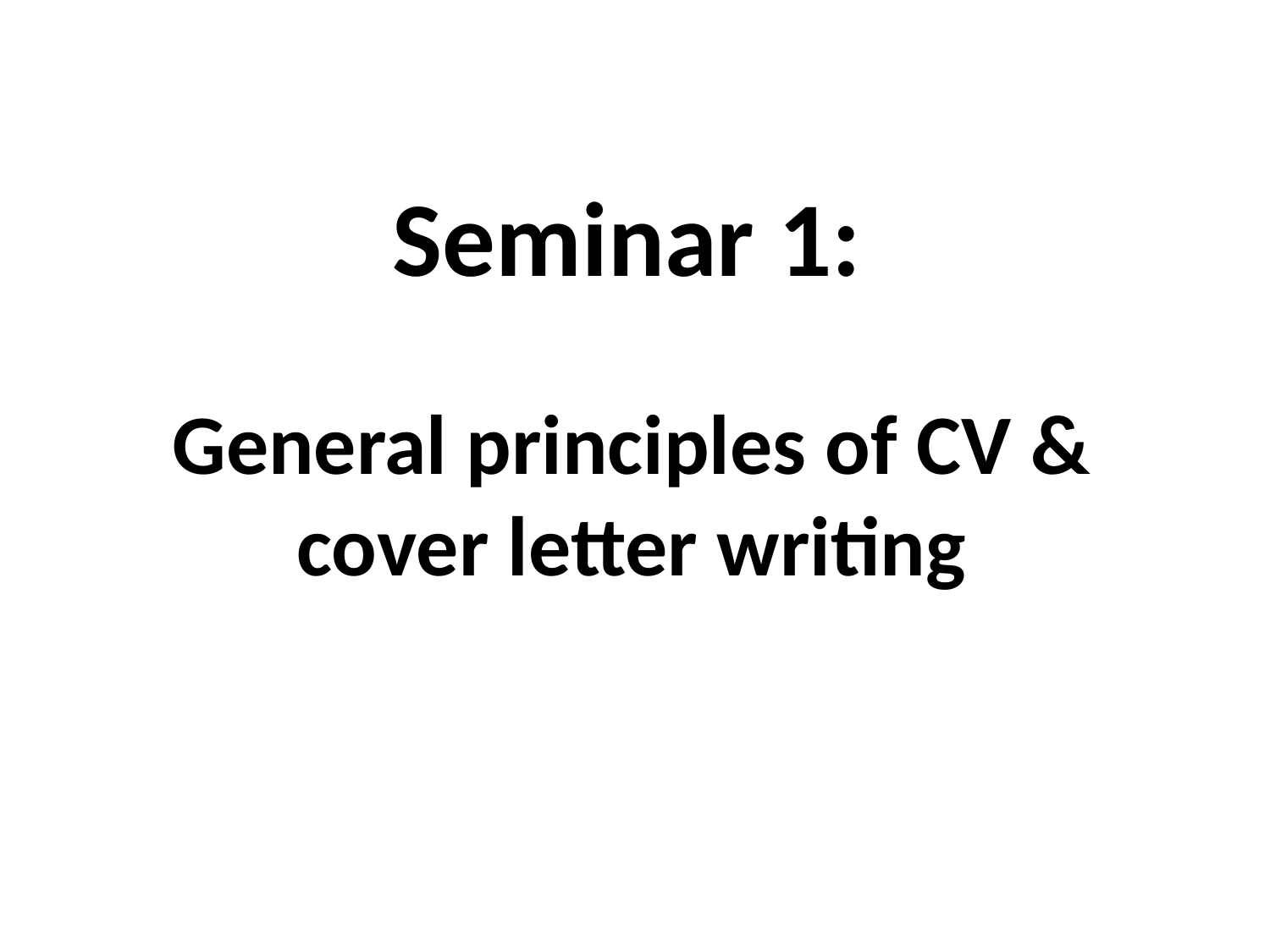

# Seminar 1:
General principles of CV & cover letter writing